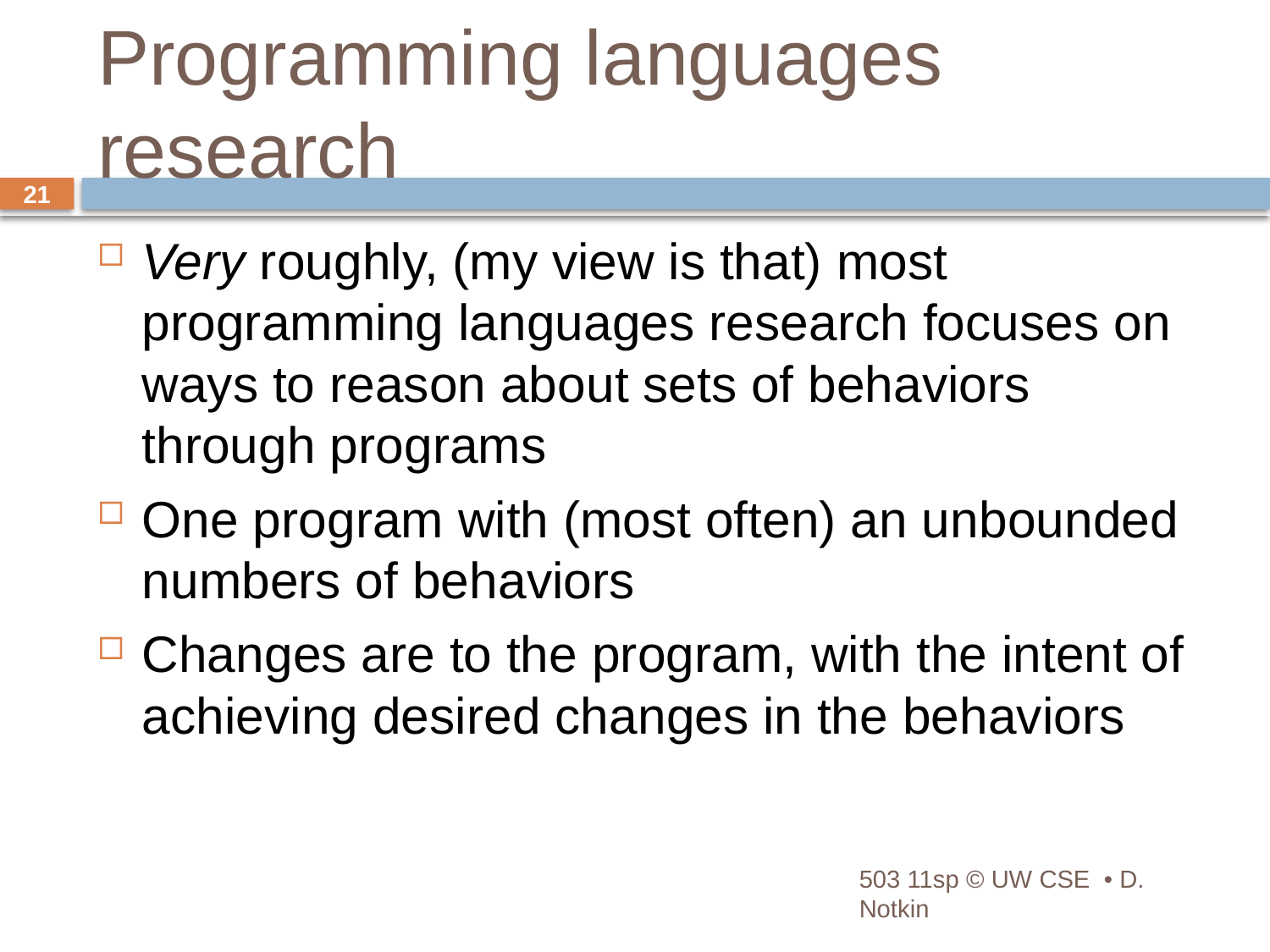

# Programming languages research
21
Very roughly, (my view is that) most programming languages research focuses on ways to reason about sets of behaviors through programs
One program with (most often) an unbounded numbers of behaviors
Changes are to the program, with the intent of achieving desired changes in the behaviors
503 11sp © UW CSE  • D. Notkin